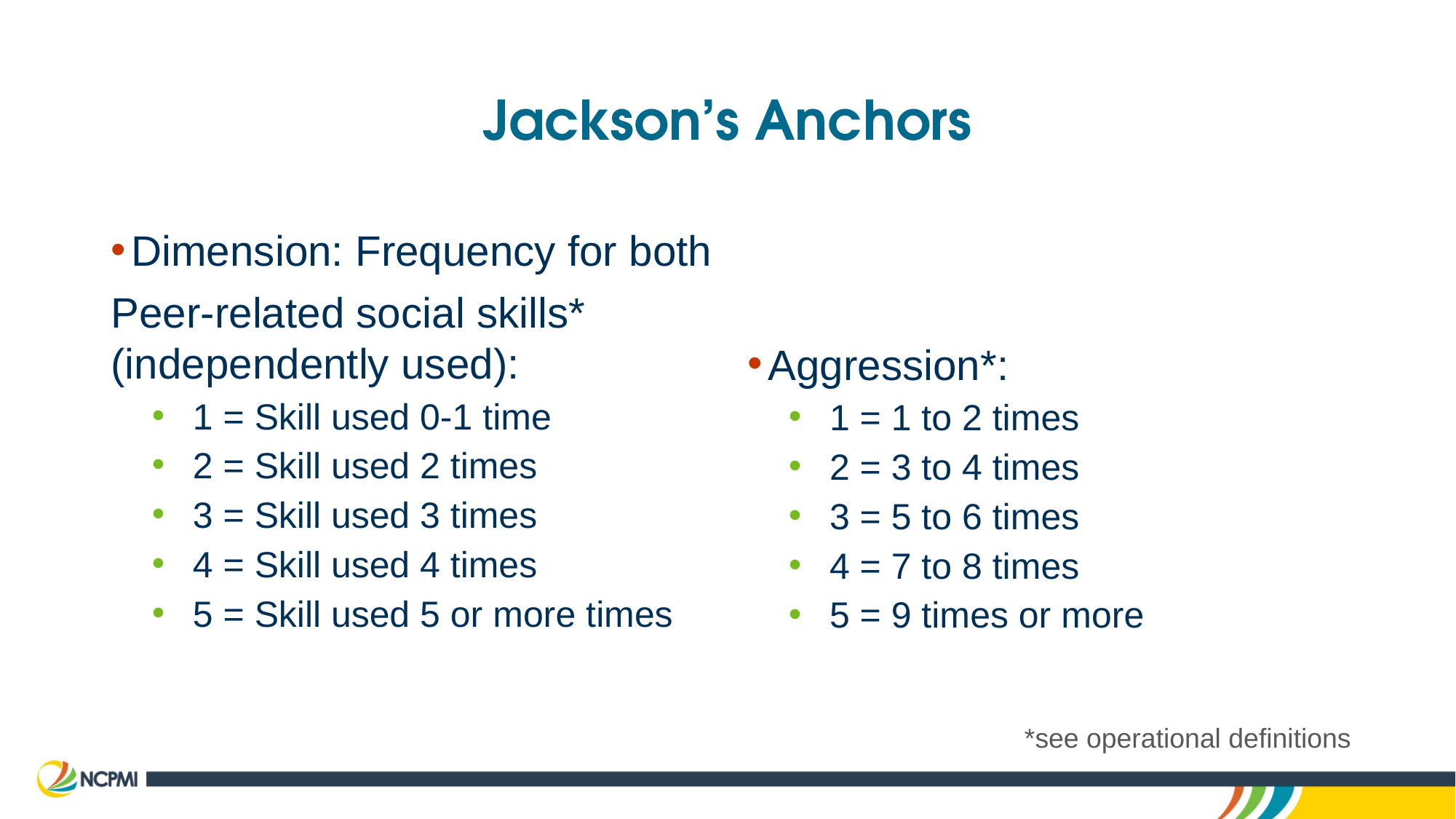

# Jackson’s Anchors
Dimension: Frequency for both
Peer-related social skills*
(independently used):
1 = Skill used 0-1 time
2 = Skill used 2 times
3 = Skill used 3 times
4 = Skill used 4 times
5 = Skill used 5 or more times
Aggression*:
1 = 1 to 2 times
2 = 3 to 4 times
3 = 5 to 6 times
4 = 7 to 8 times
5 = 9 times or more
*see operational definitions